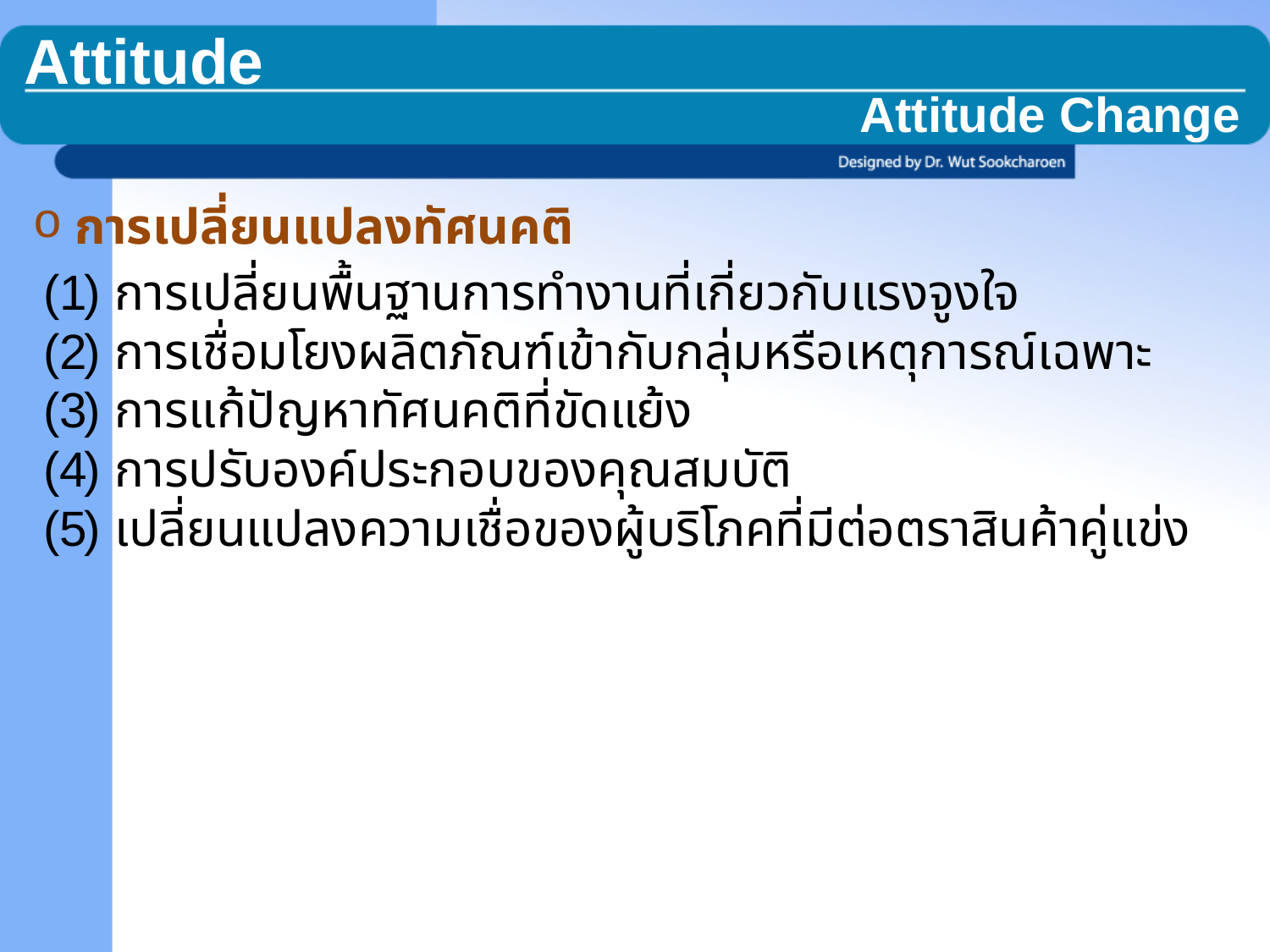

Attitude
Attitude Change
 การเปลี่ยนแปลงทัศนคติ
การเปลี่ยนพื้นฐานการทำงานที่เกี่ยวกับแรงจูงใจ
การเชื่อมโยงผลิตภัณฑ์เข้ากับกลุ่มหรือเหตุการณ์เฉพาะ
การแก้ปัญหาทัศนคติที่ขัดแย้ง
การปรับองค์ประกอบของคุณสมบัติ
เปลี่ยนแปลงความเชื่อของผู้บริโภคที่มีต่อตราสินค้าคู่แข่ง